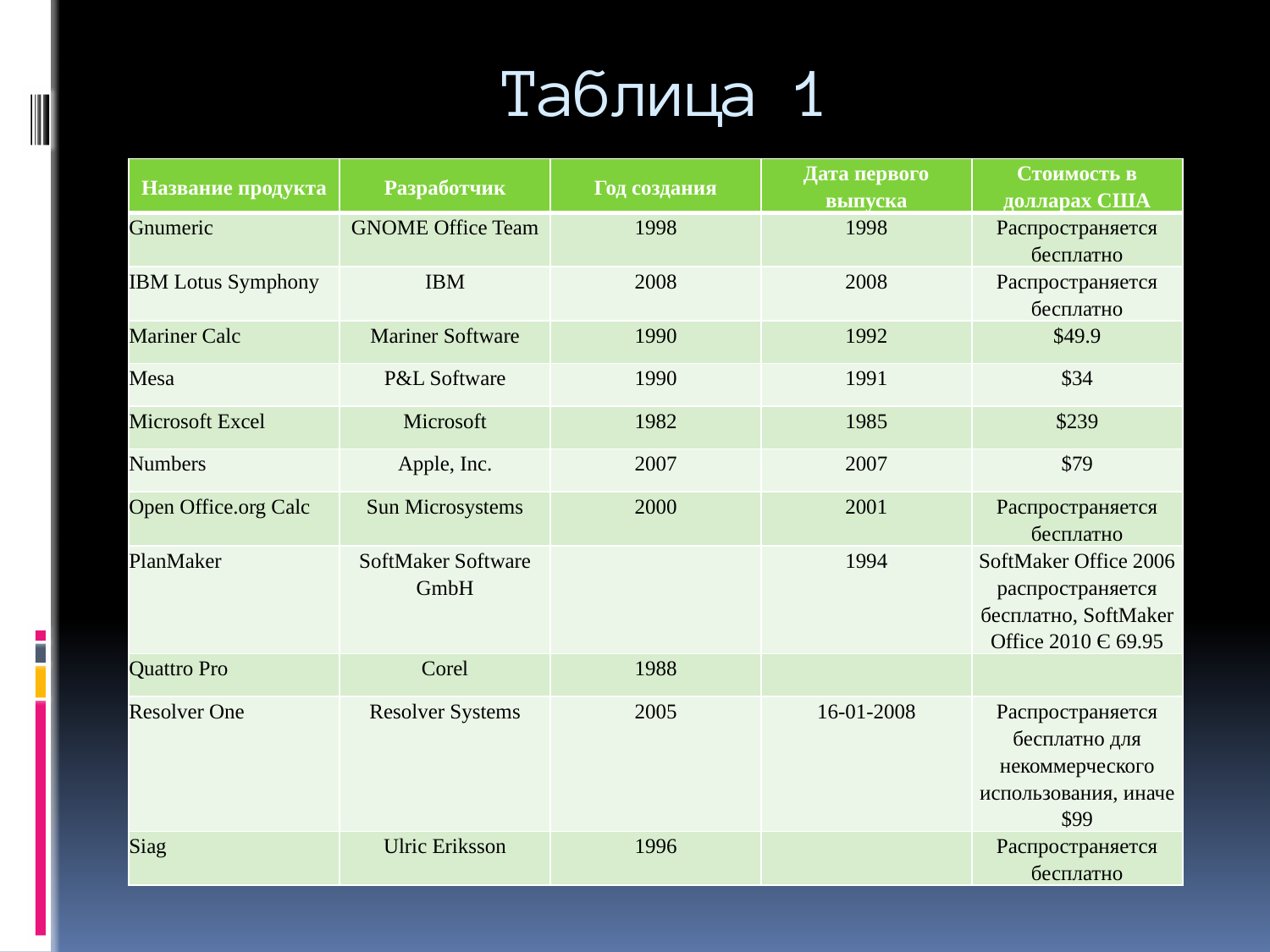

# Таблица 1
| Название продукта | Разработчик | Год создания | Дата первого выпуска | Стоимость в долларах США |
| --- | --- | --- | --- | --- |
| Gnumeric | GNOME Office Team | 1998 | 1998 | Распространяется бесплатно |
| IBM Lotus Symphony | IBM | 2008 | 2008 | Распространяется бесплатно |
| Mariner Calc | Mariner Software | 1990 | 1992 | $49.9 |
| Mesa | P&L Software | 1990 | 1991 | $34 |
| Microsoft Excel | Microsoft | 1982 | 1985 | $239 |
| Numbers | Apple, Inc. | 2007 | 2007 | $79 |
| Open Office.org Calc | Sun Microsystems | 2000 | 2001 | Распространяется бесплатно |
| PlanMaker | SoftMaker Software GmbH |  | 1994 | SoftMaker Office 2006 распространяется бесплатно, SoftMaker Office 2010 Є 69.95 |
| Quattro Pro | Corel | 1988 |  |  |
| Resolver One | Resolver Systems | 2005 | 16-01-2008 | Распространяется бесплатно для некоммерческого использования, иначе $99 |
| Siag | Ulric Eriksson | 1996 |  | Распространяется бесплатно |